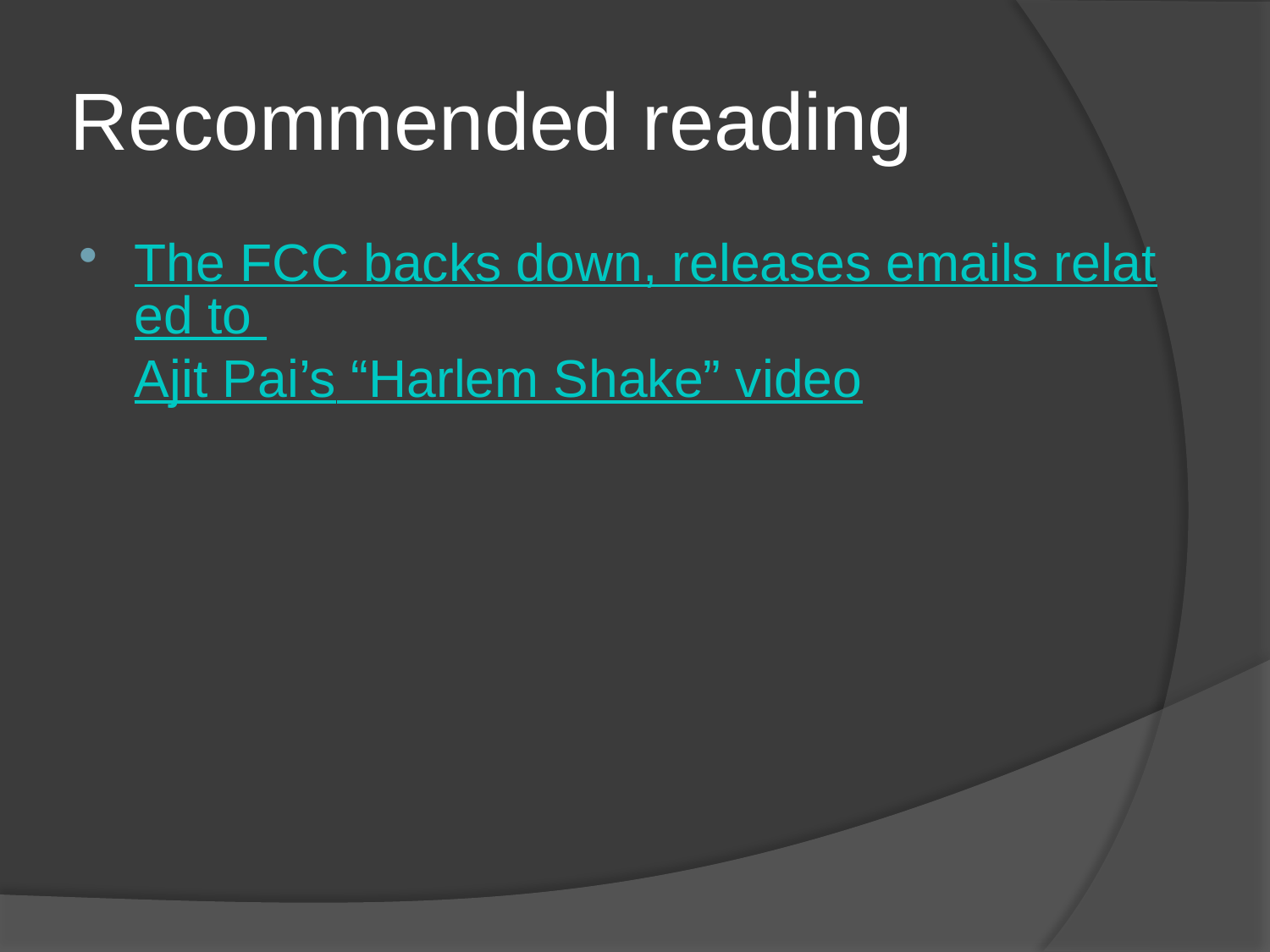

# Recommended reading
The FCC backs down, releases emails related to Ajit Pai’s “Harlem Shake” video